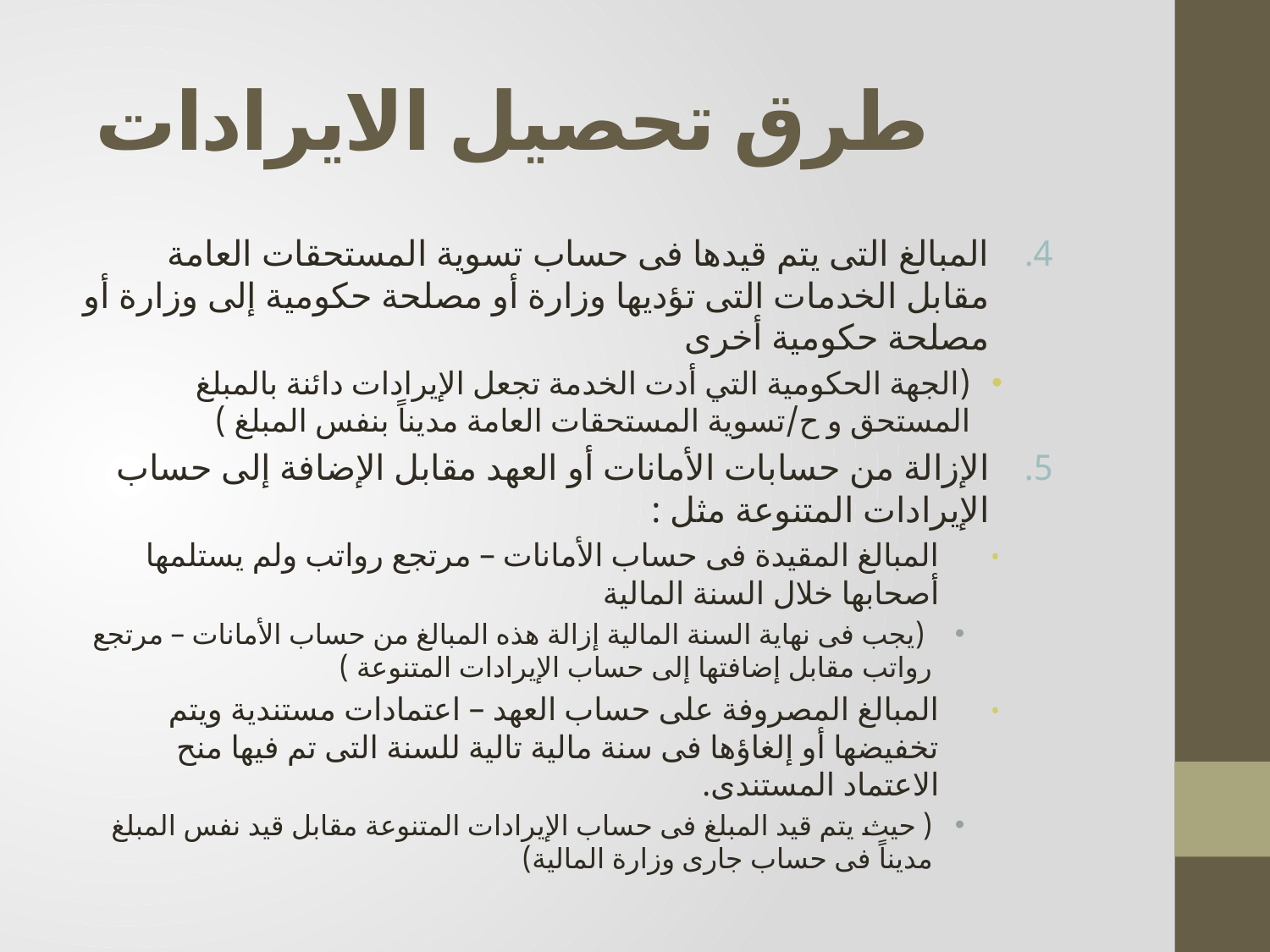

# طرق تحصيل الايرادات

المبالغ التى يتم قيدها فى حساب تسوية المستحقات العامة مقابل الخدمات التى تؤديها وزارة أو مصلحة حكومية إلى وزارة أو مصلحة حكومية أخرى
(الجهة الحكومية التي أدت الخدمة تجعل الإيرادات دائنة بالمبلغ المستحق و ح/تسوية المستحقات العامة مديناً بنفس المبلغ )
الإزالة من حسابات الأمانات أو العهد مقابل الإضافة إلى حساب الإيرادات المتنوعة مثل :
المبالغ المقيدة فى حساب الأمانات – مرتجع رواتب ولم يستلمها أصحابها خلال السنة المالية
 (يجب فى نهاية السنة المالية إزالة هذه المبالغ من حساب الأمانات – مرتجع رواتب مقابل إضافتها إلى حساب الإيرادات المتنوعة )
المبالغ المصروفة على حساب العهد – اعتمادات مستندية ويتم تخفيضها أو إلغاؤها فى سنة مالية تالية للسنة التى تم فيها منح الاعتماد المستندى.
( حيث يتم قيد المبلغ فى حساب الإيرادات المتنوعة مقابل قيد نفس المبلغ مديناً فى حساب جارى وزارة المالية)